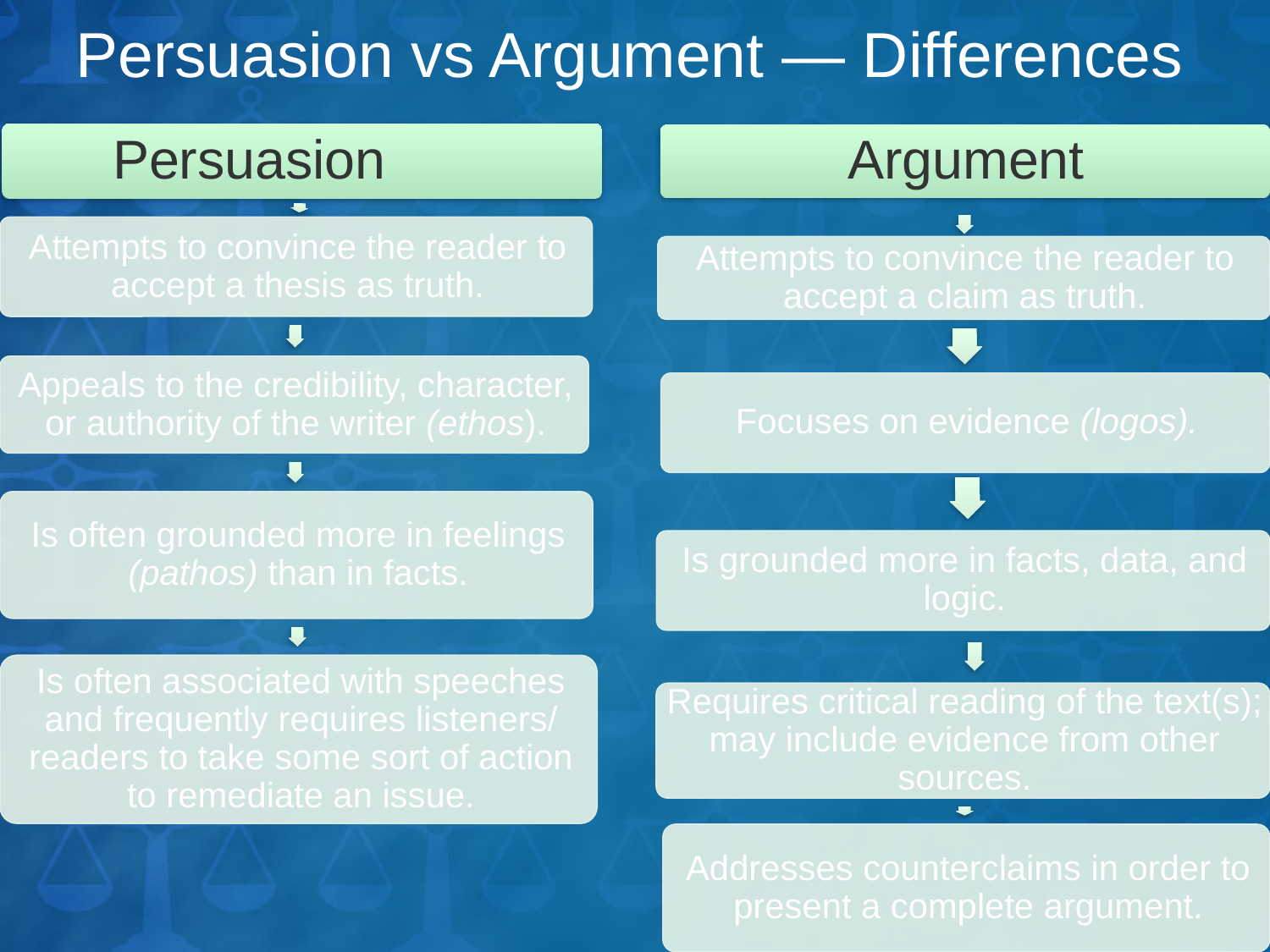

# Persuasion vs Argument — Differences
Persuasion
Attempts to convince the reader to accept a thesis as truth.
Appeals to the credibility, character, or authority of the writer (ethos).
Is often grounded more in feelings (pathos) than in facts.
Is often associated with speeches and frequently requires listeners/ readers to take some sort of action to remediate an issue.
Argument
Attempts to convince the reader to accept a claim as truth.
Focuses on evidence (logos).
Is grounded more in facts, data, and logic.
Requires critical reading of the text(s); may include evidence from other sources.
Addresses counterclaims in order to present a complete argument.